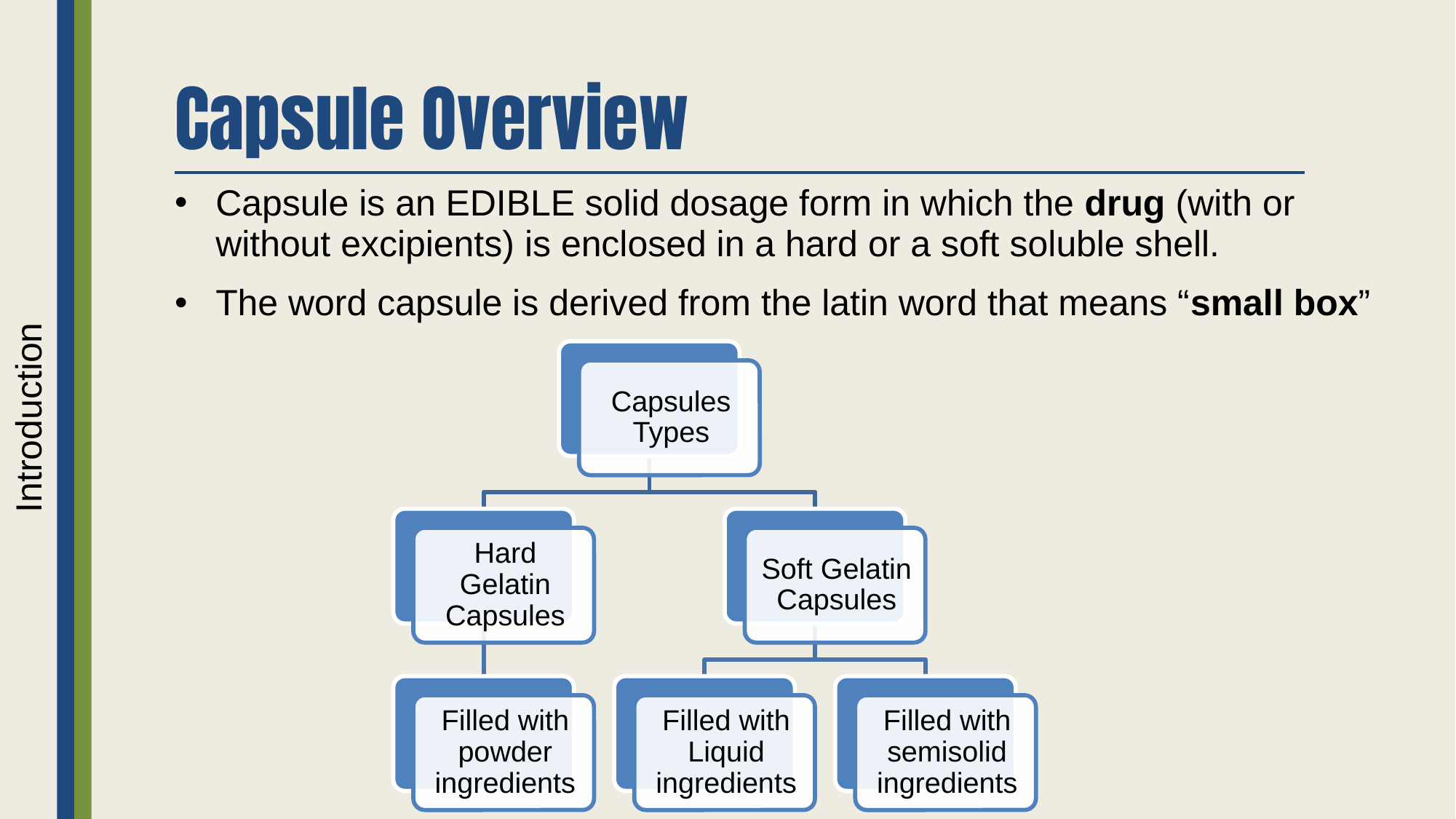

# Capsule Overview
Capsule is an EDIBLE solid dosage form in which the drug (with or without excipients) is enclosed in a hard or a soft soluble shell.
The word capsule is derived from the latin word that means “small box”
Capsules Types
Hard Gelatin Capsules
Filled with powder ingredients
Soft Gelatin Capsules
Filled with Liquid ingredients
Filled with semisolid ingredients
Introduction